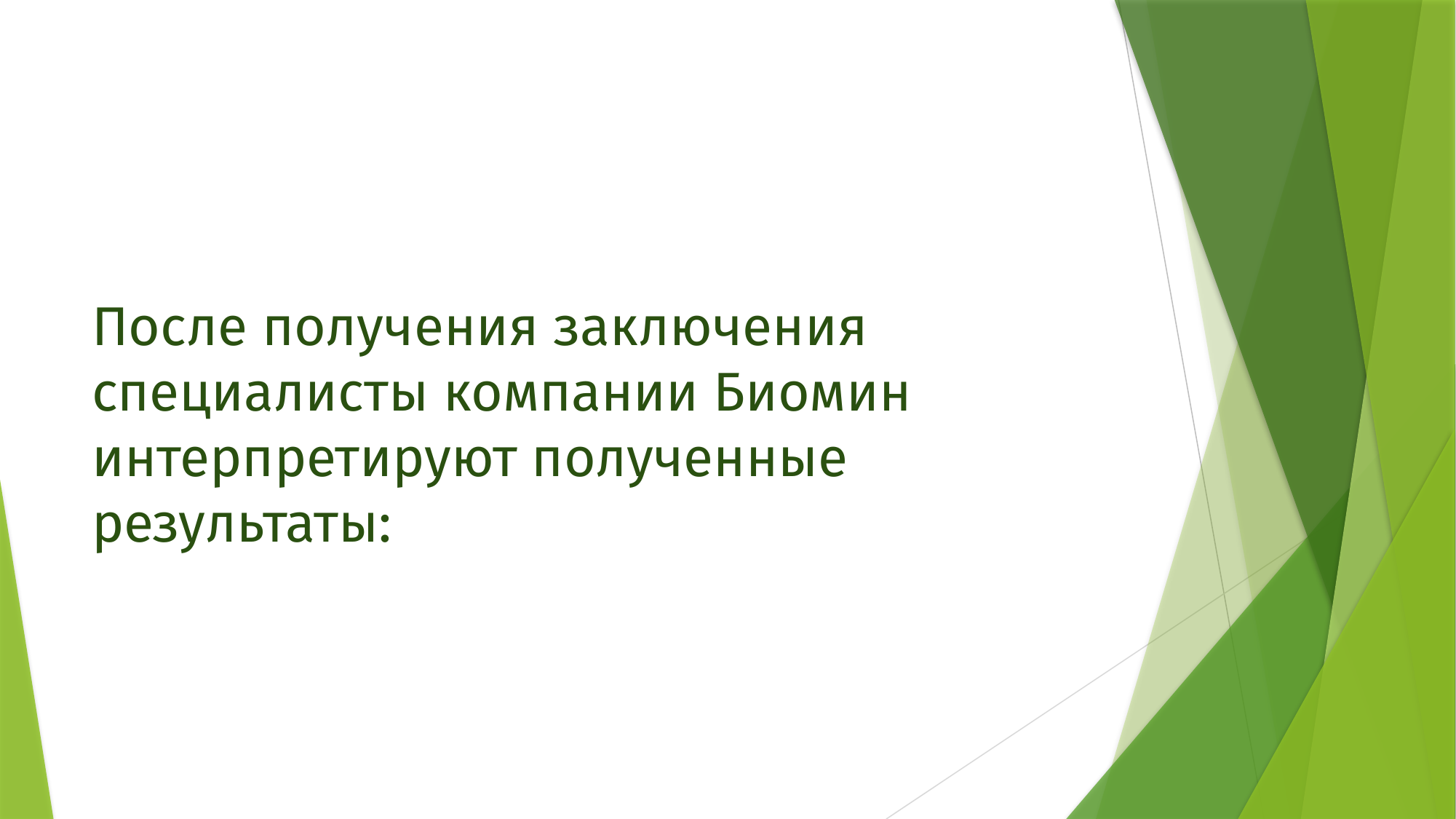

# После получения заключения специалисты компании Биомин интерпретируют полученные результаты: